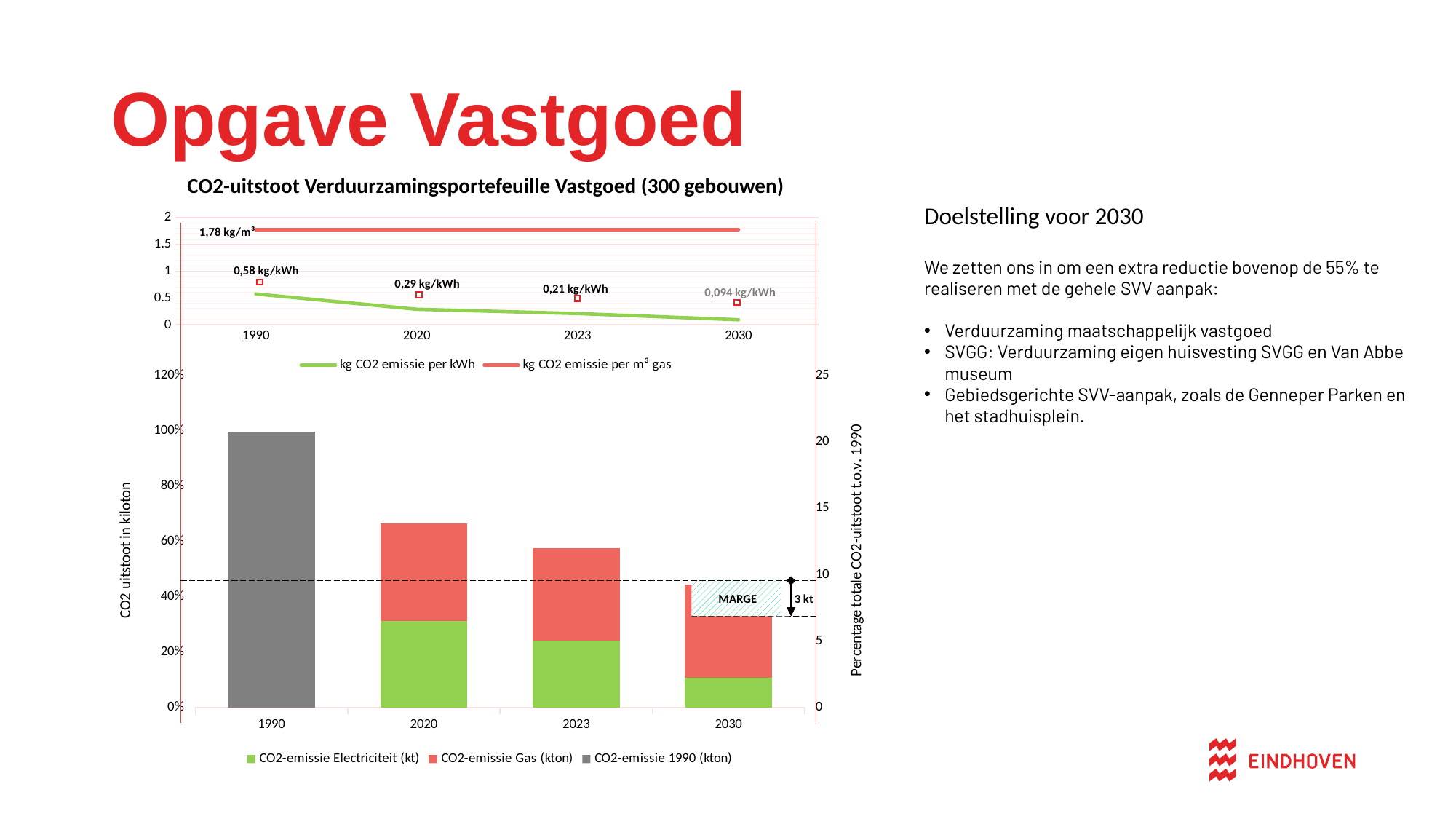

# Opgave Vastgoed
CO2-uitstoot Verduurzamingsportefeuille Vastgoed (300 gebouwen)

### Chart

| Category | kg CO2 emissie per kWh | kg CO2 emissie per m³ gas |
|---|---|---|
| 1990 | 0.576 | 1.78 |
| 2020 | 0.29 | 1.78 |
| 2023 | 0.21 | 1.78 |
| 2030 | 0.094 | 1.78 |
1,78 kg/m³
0,58 kg/kWh
0,29 kg/kWh
0,21 kg/kWh
0,094 kg/kWh

Doelstelling voor 2030

We zetten ons in om een extra reductie bovenop de 55% te realiseren met de gehele SVV aanpak:

Verduurzaming maatschappelijk vastgoed
SVGG: Verduurzaming eigen huisvesting SVGG en Van Abbe museum
Gebiedsgerichte SVV-aanpak, zoals de Genneper Parken en het stadhuisplein.

### Chart

| Category | CO2-emissie Electriciteit (kt) | CO2-emissie Gas (kton) | CO2-emissie 1990 (kton) | Procent |
|---|---|---|---|---|
| 1990 | None | None | 20.8 | 1.0 |
| 2020 | 6.5419339650699975 | 7.341895146209994 | None | 0.68 |
| 2023 | 5.016845816639999 | 7.002577614149997 | None | 0.59 |
| 2030 | 2.2456357464959993 | 7.002577614149997 | None | 0.45 |
MARGE
3 kt